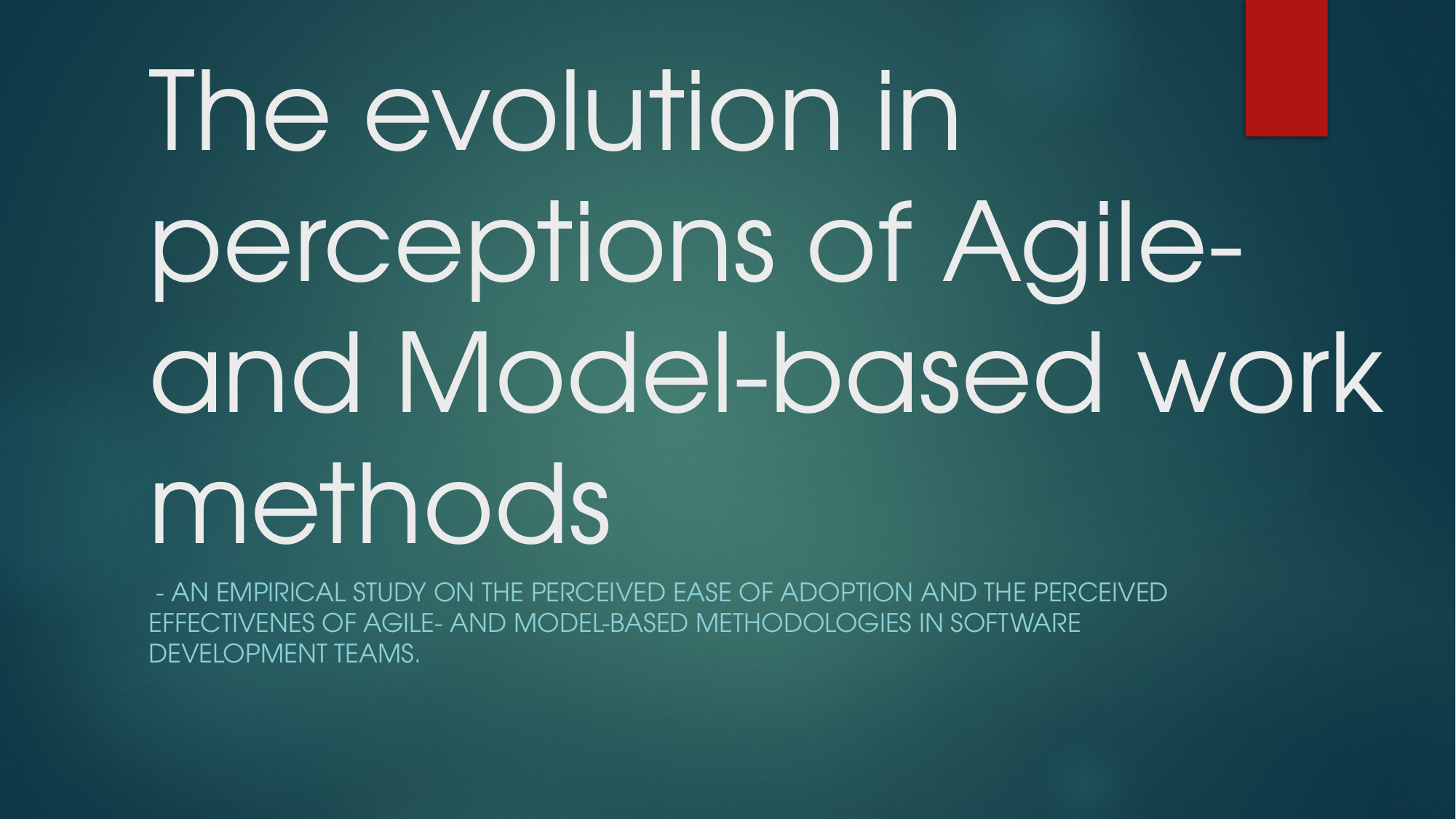

# The evolution in perceptions of Agile- and Model-based work methods
 - An empirical study on the perceived ease of adoption and the perceived effectivenes of Agile- and Model-based methodologies in software development teams.